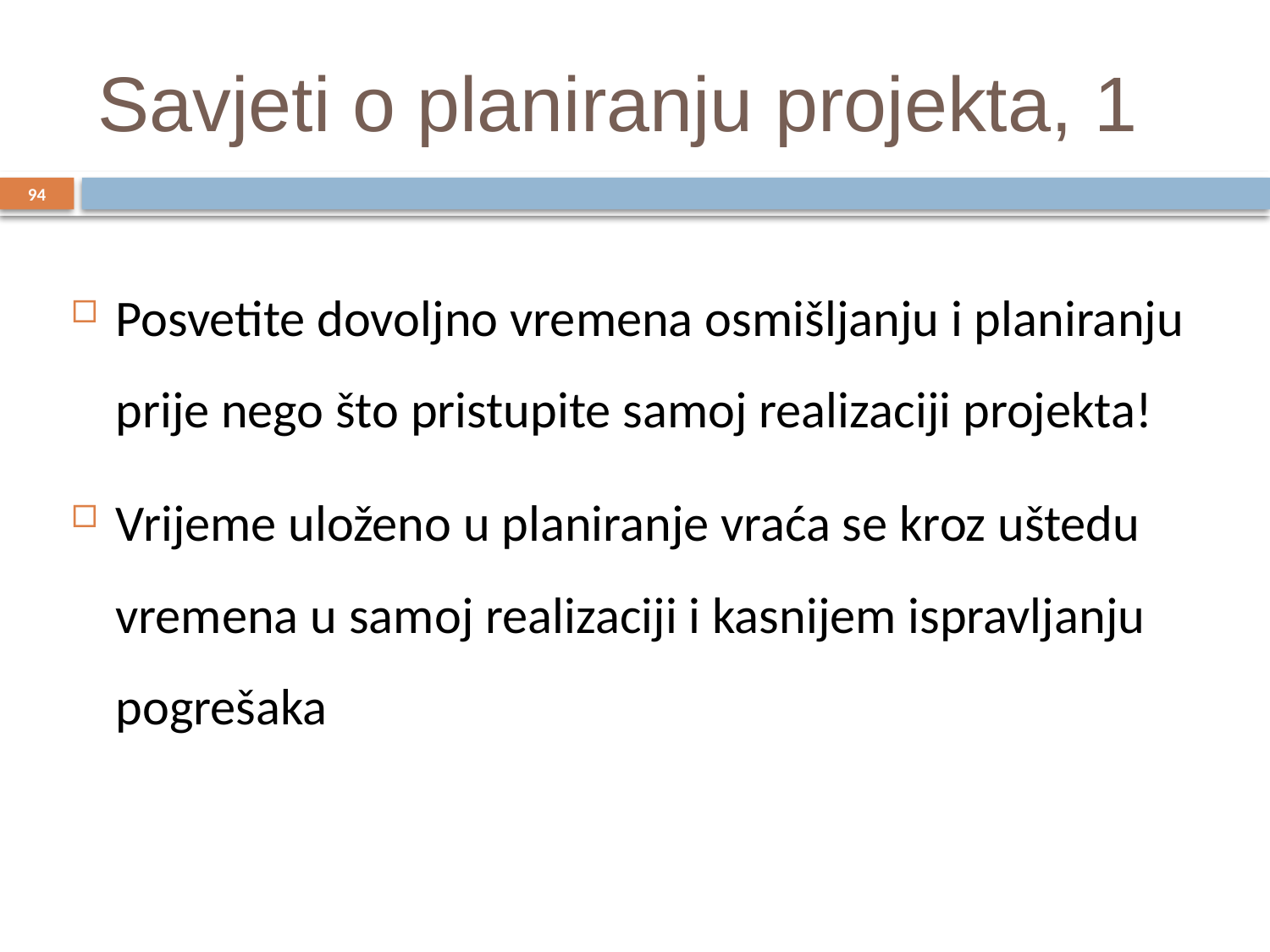

# Savjeti o planiranju projekta, 1
94
Posvetite dovoljno vremena osmišljanju i planiranju prije nego što pristupite samoj realizaciji projekta!
Vrijeme uloženo u planiranje vraća se kroz uštedu vremena u samoj realizaciji i kasnijem ispravljanju pogrešaka